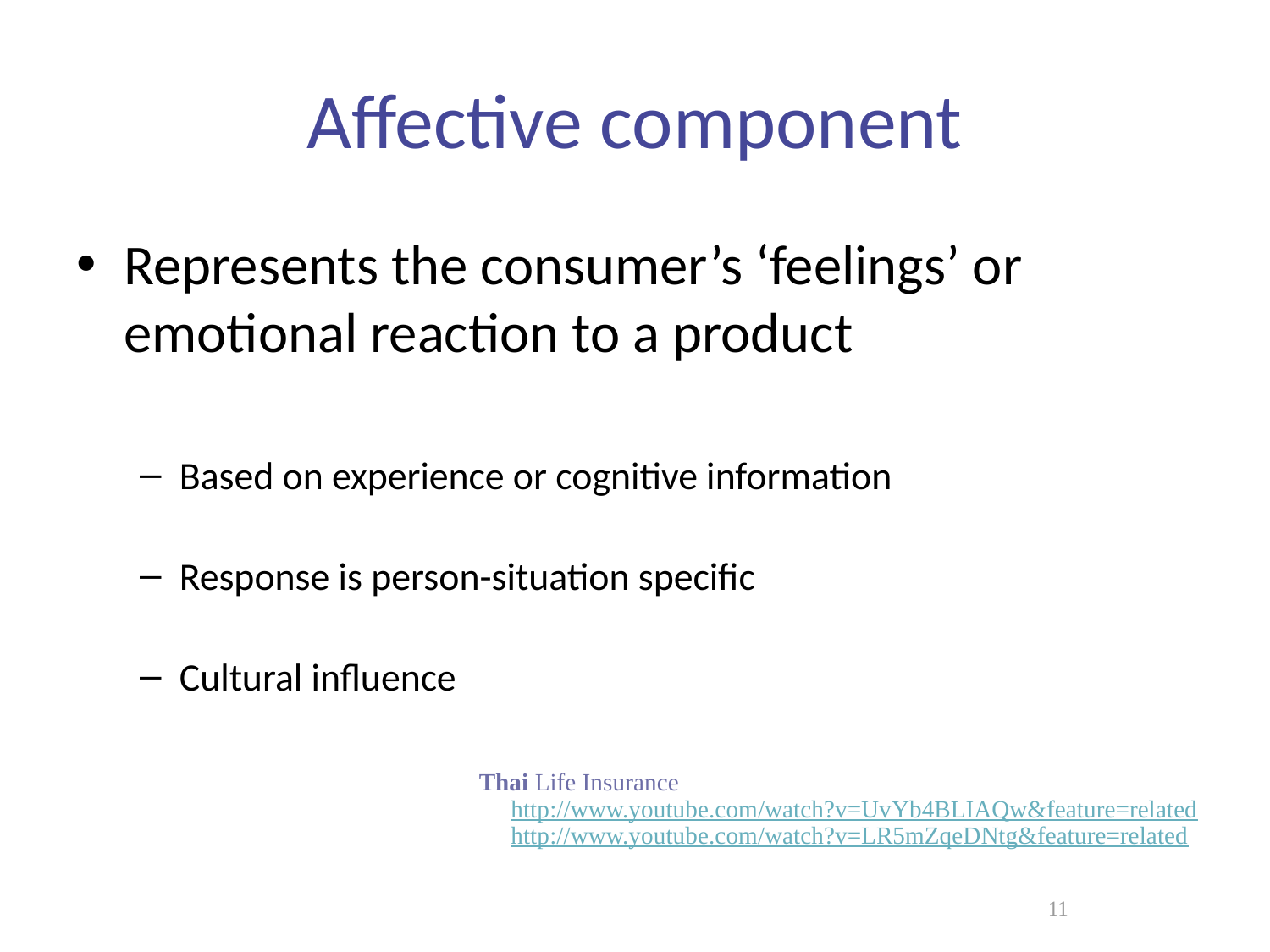

# Affective component
Represents the consumer’s ‘feelings’ or emotional reaction to a product

Based on experience or cognitive information
Response is person-situation specific
Cultural influence
Thai Life Insurance
http://www.youtube.com/watch?v=UvYb4BLIAQw&feature=related
http://www.youtube.com/watch?v=LR5mZqeDNtg&feature=related
11